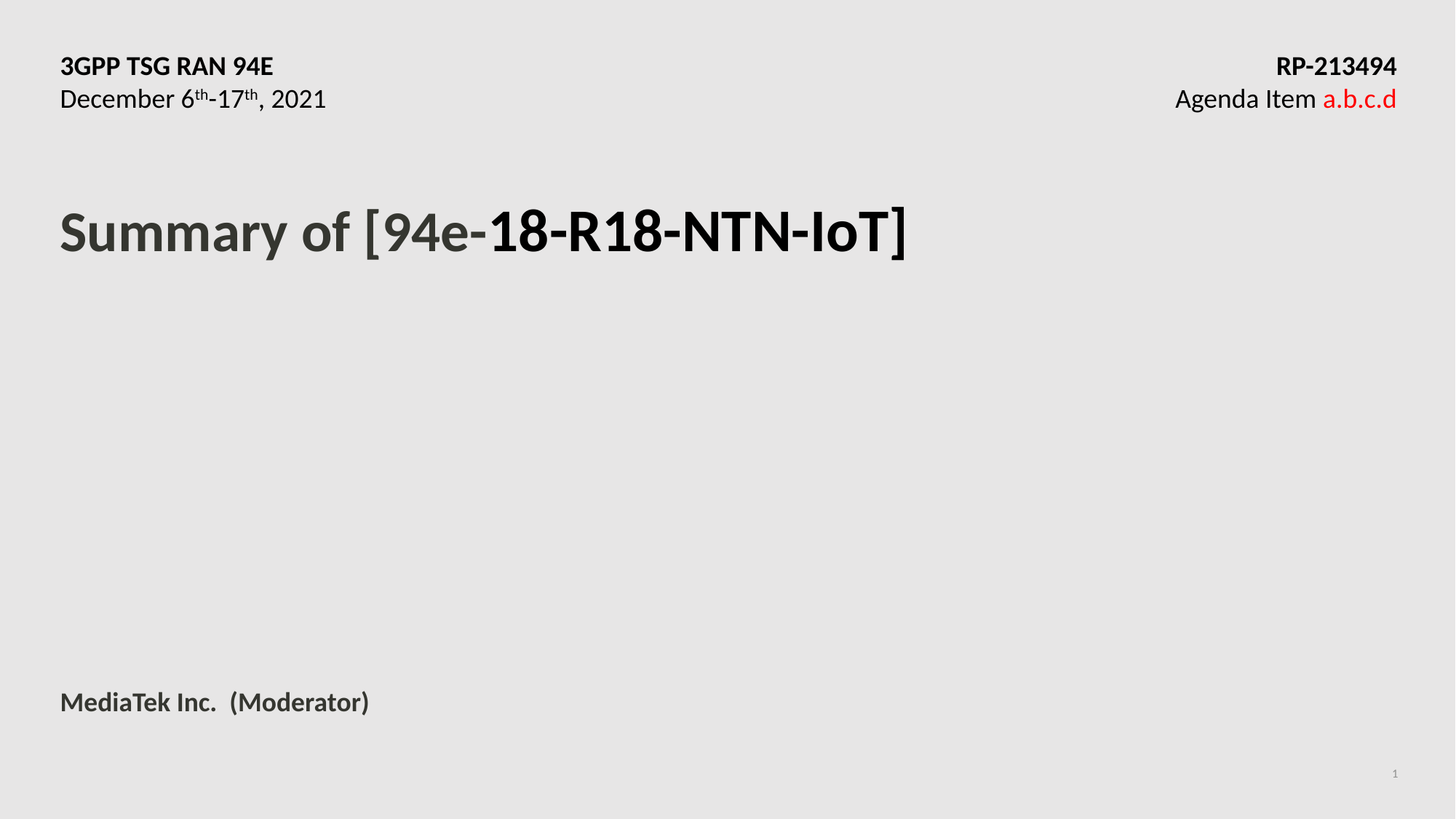

3GPP TSG RAN 94E	RP-213494
December 6th-17th, 2021	Agenda Item a.b.c.d
# Summary of [94e-18-R18-NTN-IoT]

MediaTek Inc.  (Moderator)
1